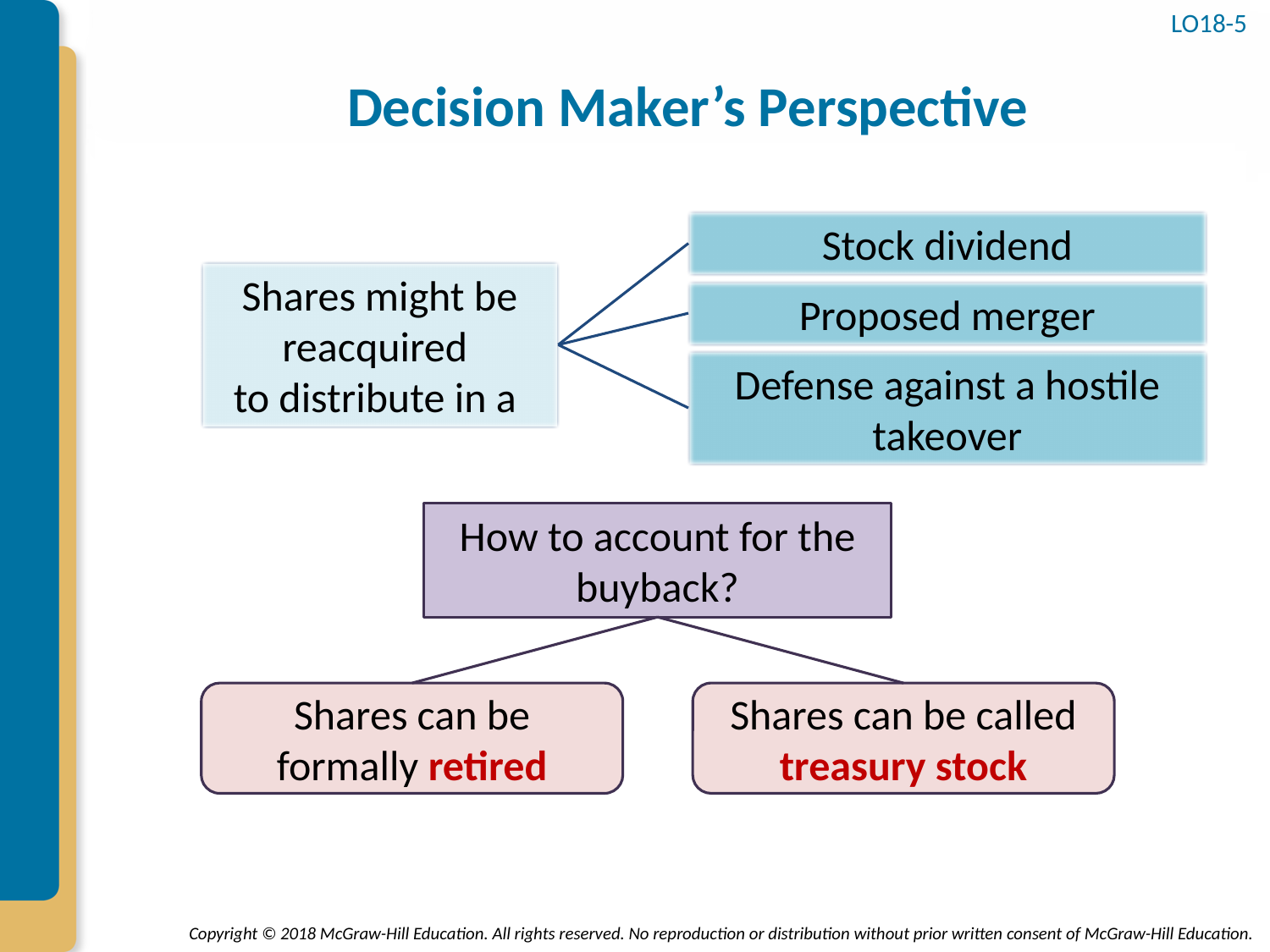

# Decision Maker’s Perspective
LO18-5
Stock dividend
Shares might be reacquired
to distribute in a
Proposed merger
Defense against a hostile takeover
How to account for the buyback?
Shares can be formally retired
Shares can be called treasury stock